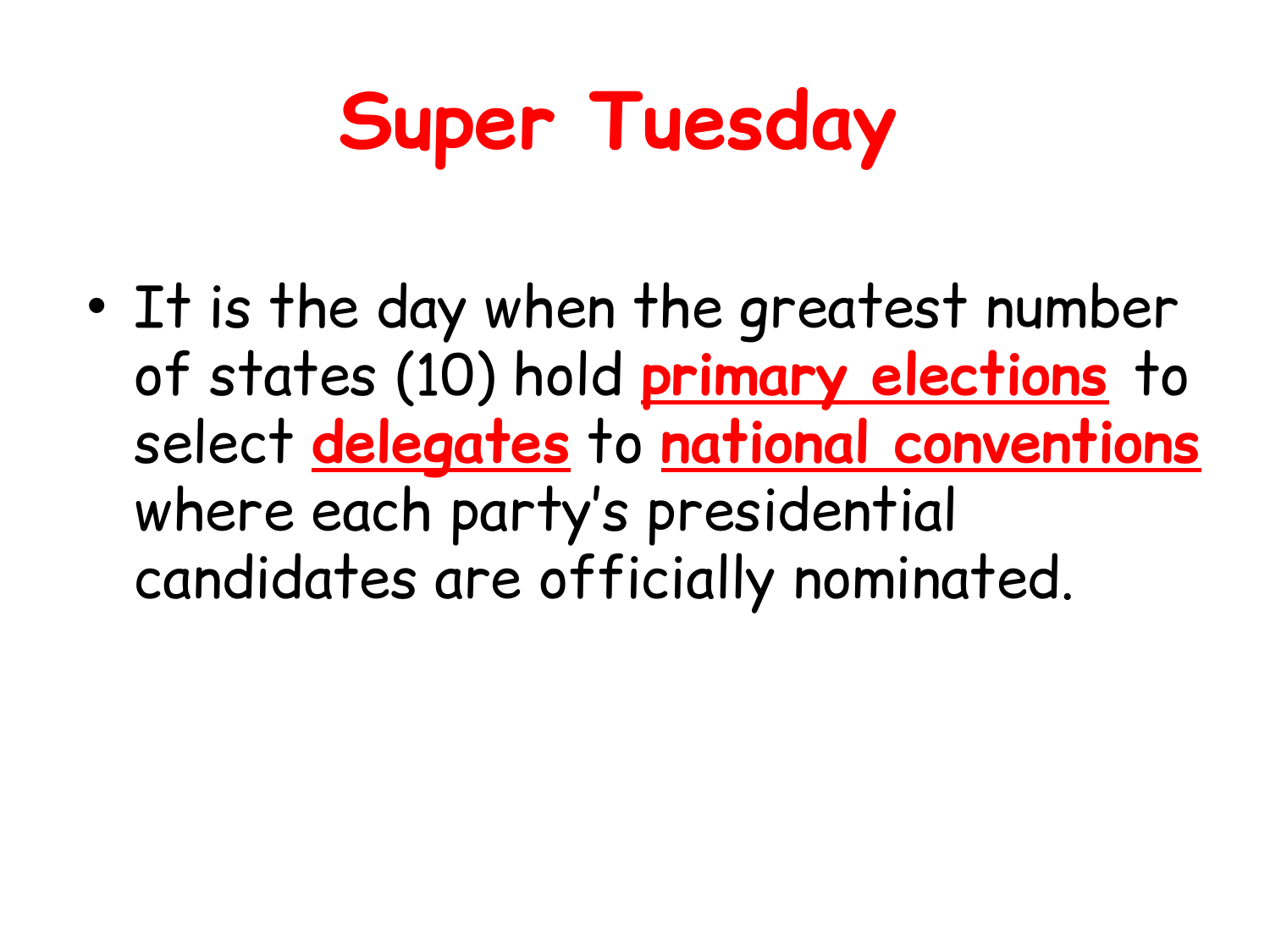

# Super Tuesday
It is the day when the greatest number of states (10) hold primary elections to select delegates to national conventions where each party’s presidential candidates are officially nominated.